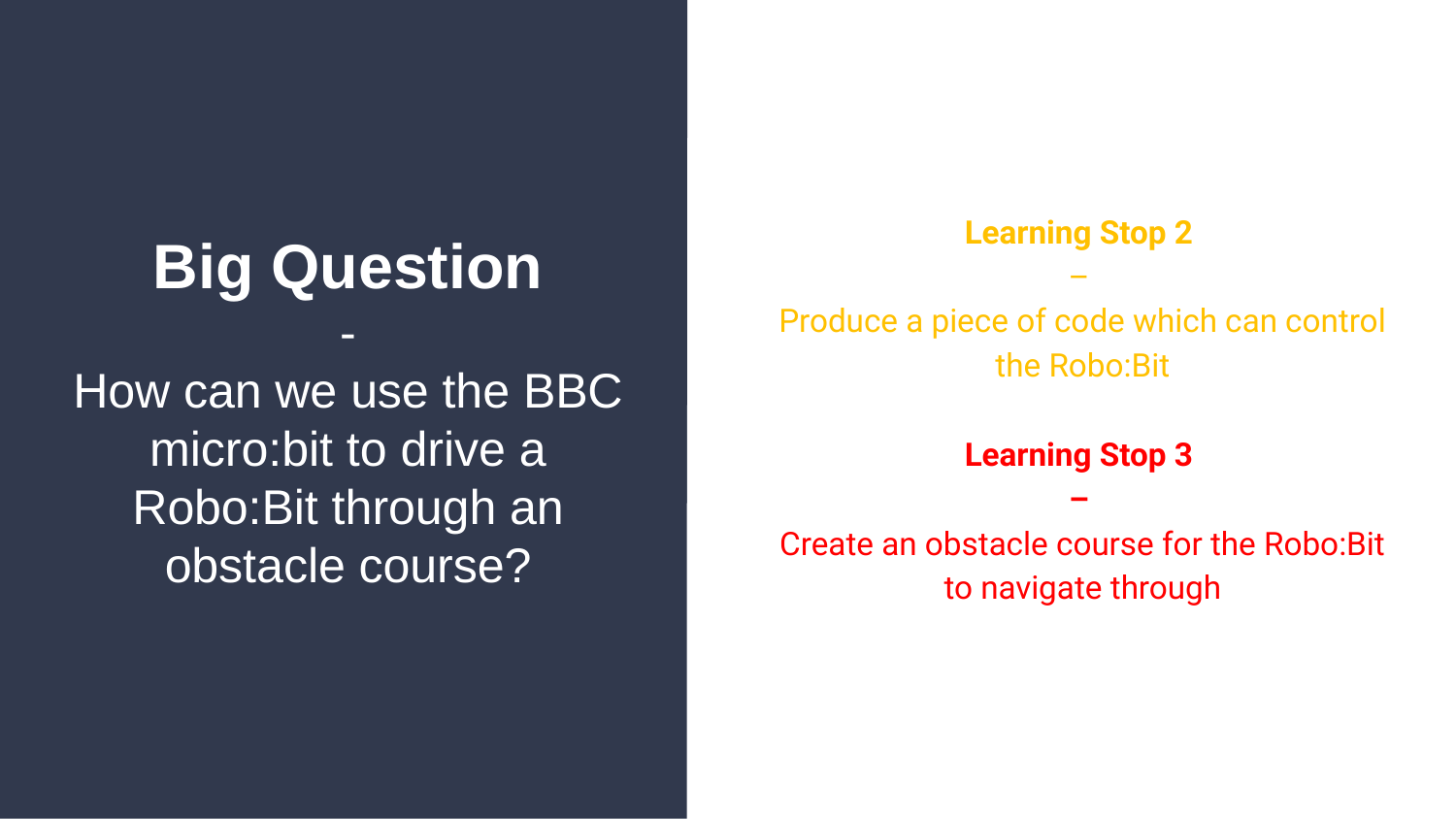

Learning Stop 2
–
Produce a piece of code which can control the Robo:Bit

Learning Stop 3
–
Create an obstacle course for the Robo:Bit to navigate through
# Big Question - How can we use the BBC micro:bit to drive a Robo:Bit through an obstacle course?